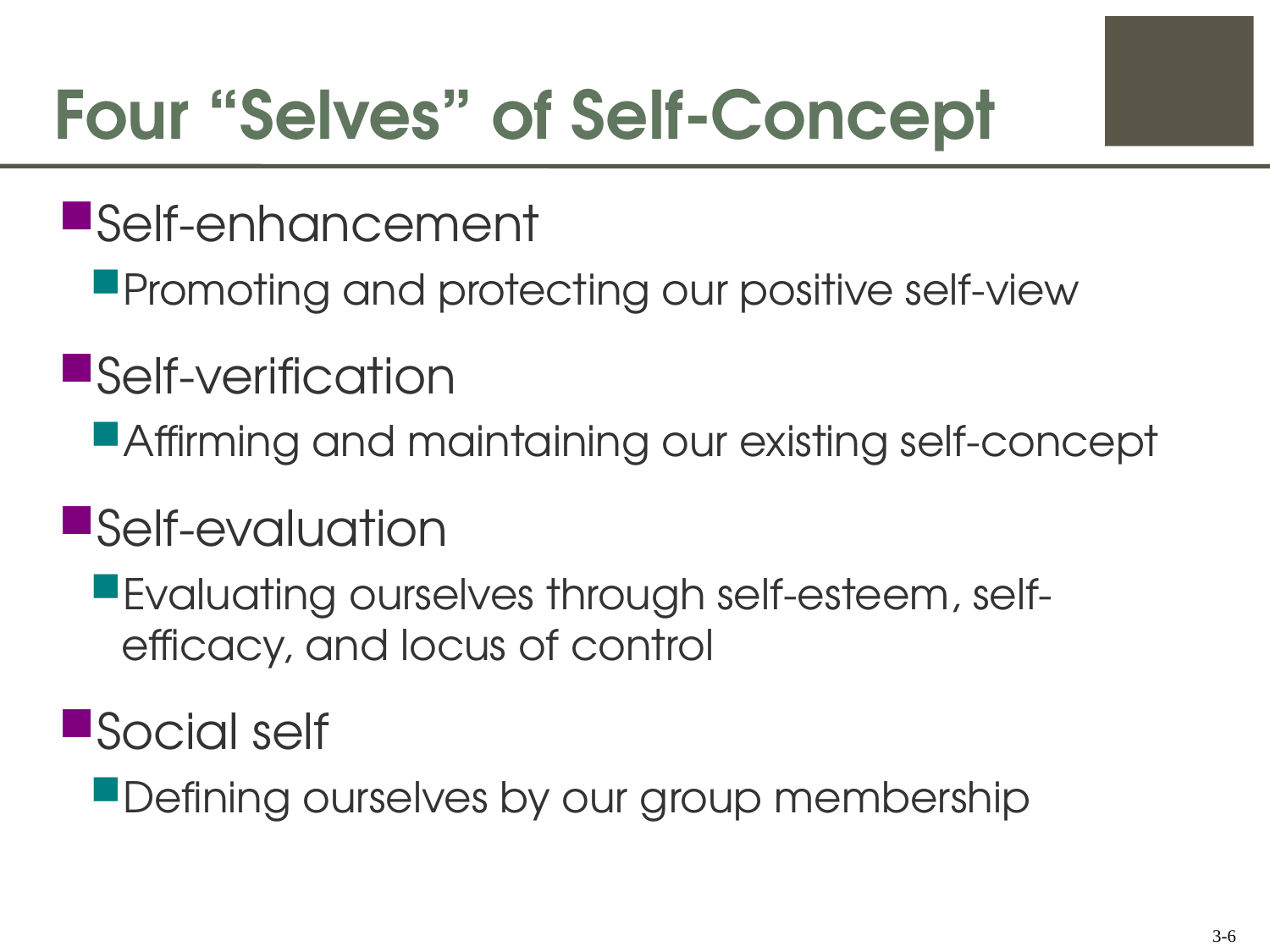

# Four “Selves” of Self-Concept
Self-enhancement
Promoting and protecting our positive self-view
Self-verification
Affirming and maintaining our existing self-concept
Self-evaluation
Evaluating ourselves through self-esteem, self-efficacy, and locus of control
Social self
Defining ourselves by our group membership